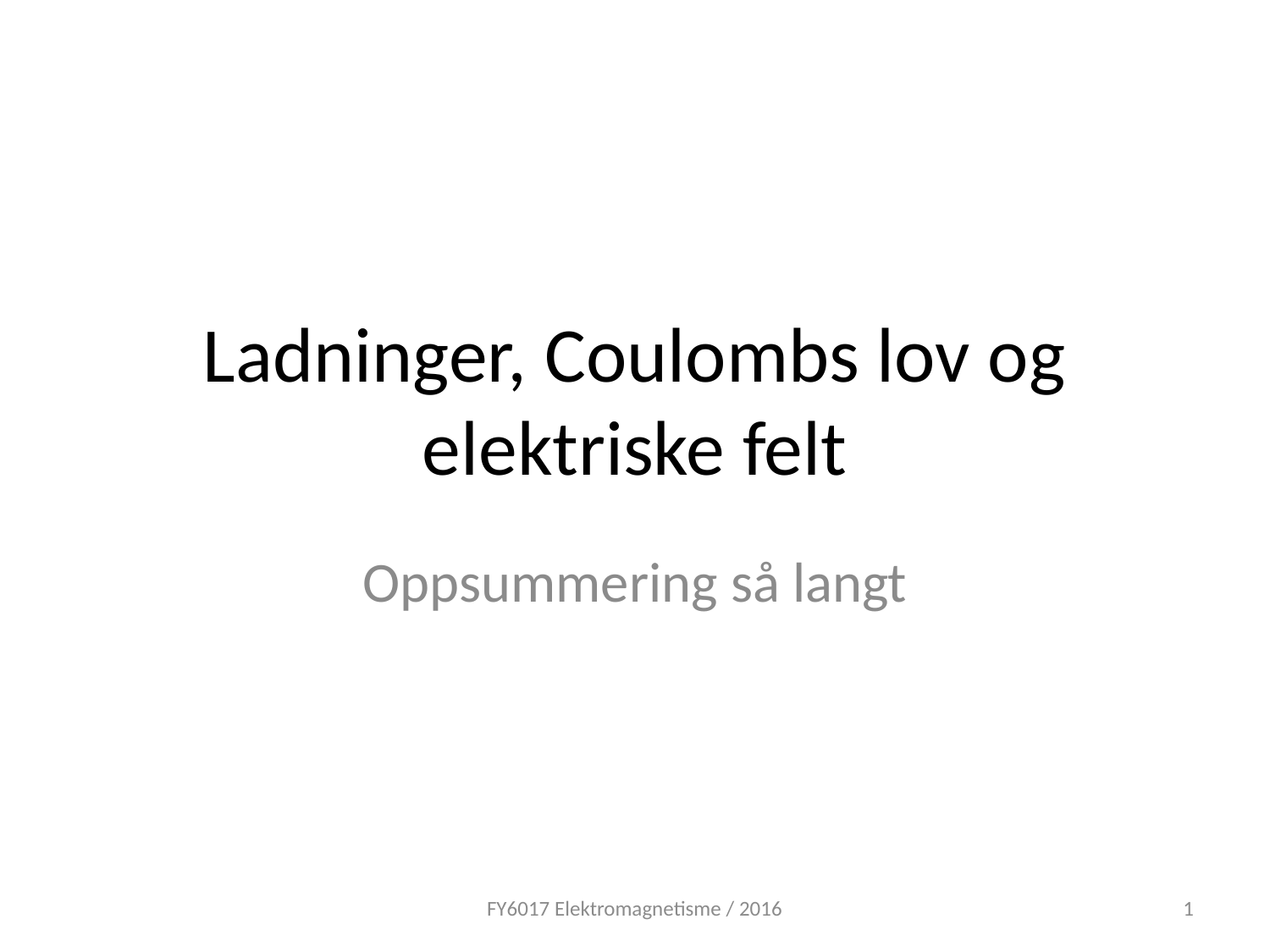

# Ladninger, Coulombs lov og elektriske felt
Oppsummering så langt
FY6017 Elektromagnetisme / 2016
1